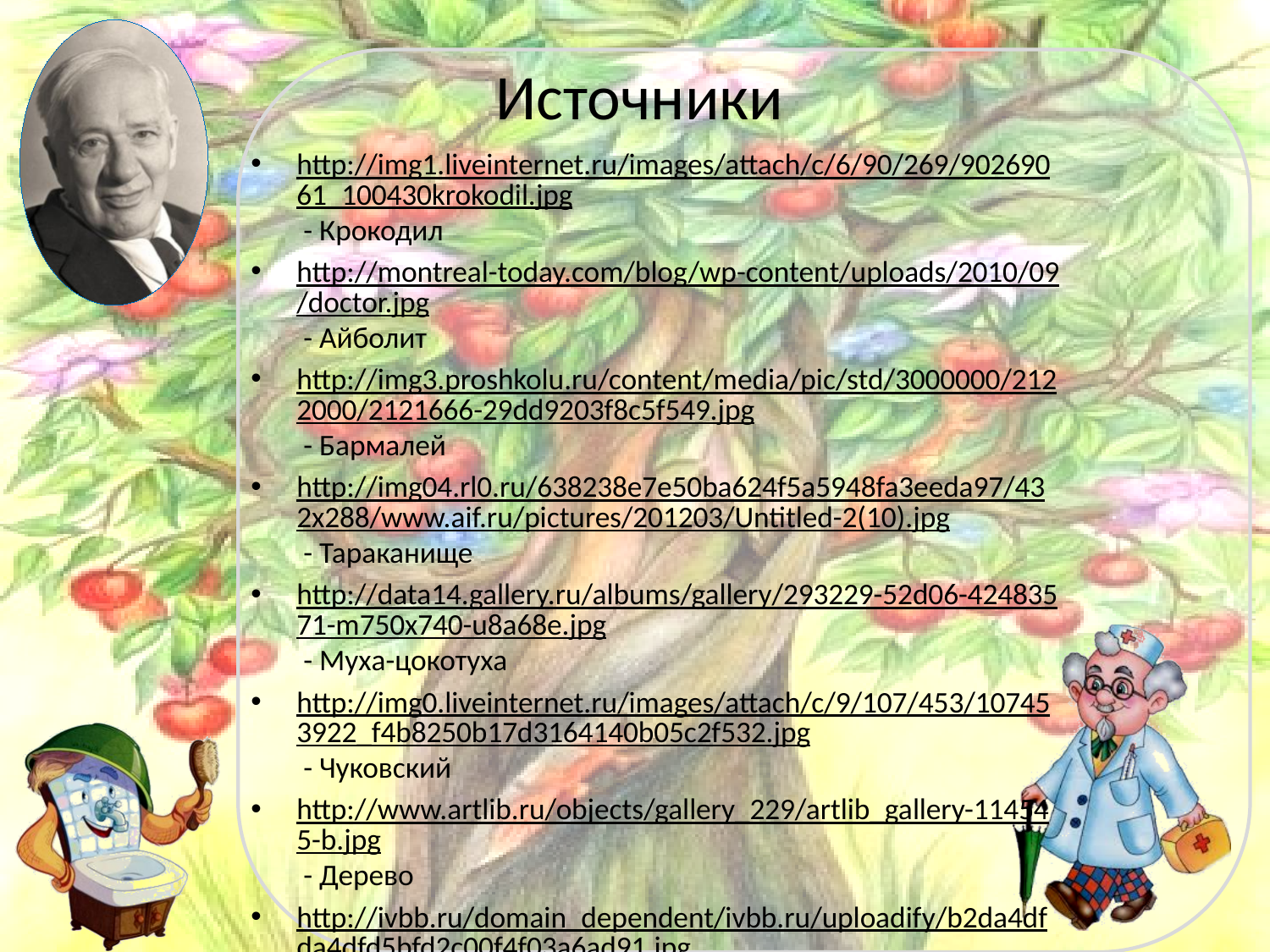

# Источники
http://img1.liveinternet.ru/images/attach/c/6/90/269/90269061_100430krokodil.jpg - Крокодил
http://montreal-today.com/blog/wp-content/uploads/2010/09/doctor.jpg - Айболит
http://img3.proshkolu.ru/content/media/pic/std/3000000/2122000/2121666-29dd9203f8c5f549.jpg - Бармалей
http://img04.rl0.ru/638238e7e50ba624f5a5948fa3eeda97/432x288/www.aif.ru/pictures/201203/Untitled-2(10).jpg - Тараканище
http://data14.gallery.ru/albums/gallery/293229-52d06-42483571-m750x740-u8a68e.jpg - Муха-цокотуха
http://img0.liveinternet.ru/images/attach/c/9/107/453/107453922_f4b8250b17d3164140b05c2f532.jpg - Чуковский
http://www.artlib.ru/objects/gallery_229/artlib_gallery-114545-b.jpg - Дерево
http://ivbb.ru/domain_dependent/ivbb.ru/uploadify/b2da4dfda4dfd5bfd2c00f4f03a6ad91.jpg - Мойдодыр
http://img-fotki.yandex.ru/get/6109/83813999.320/0_8cf19_4d57fe5_XL Самовар
http://www.cku.zgora.pl/system//pobierz.php?id=2207 - Телефон